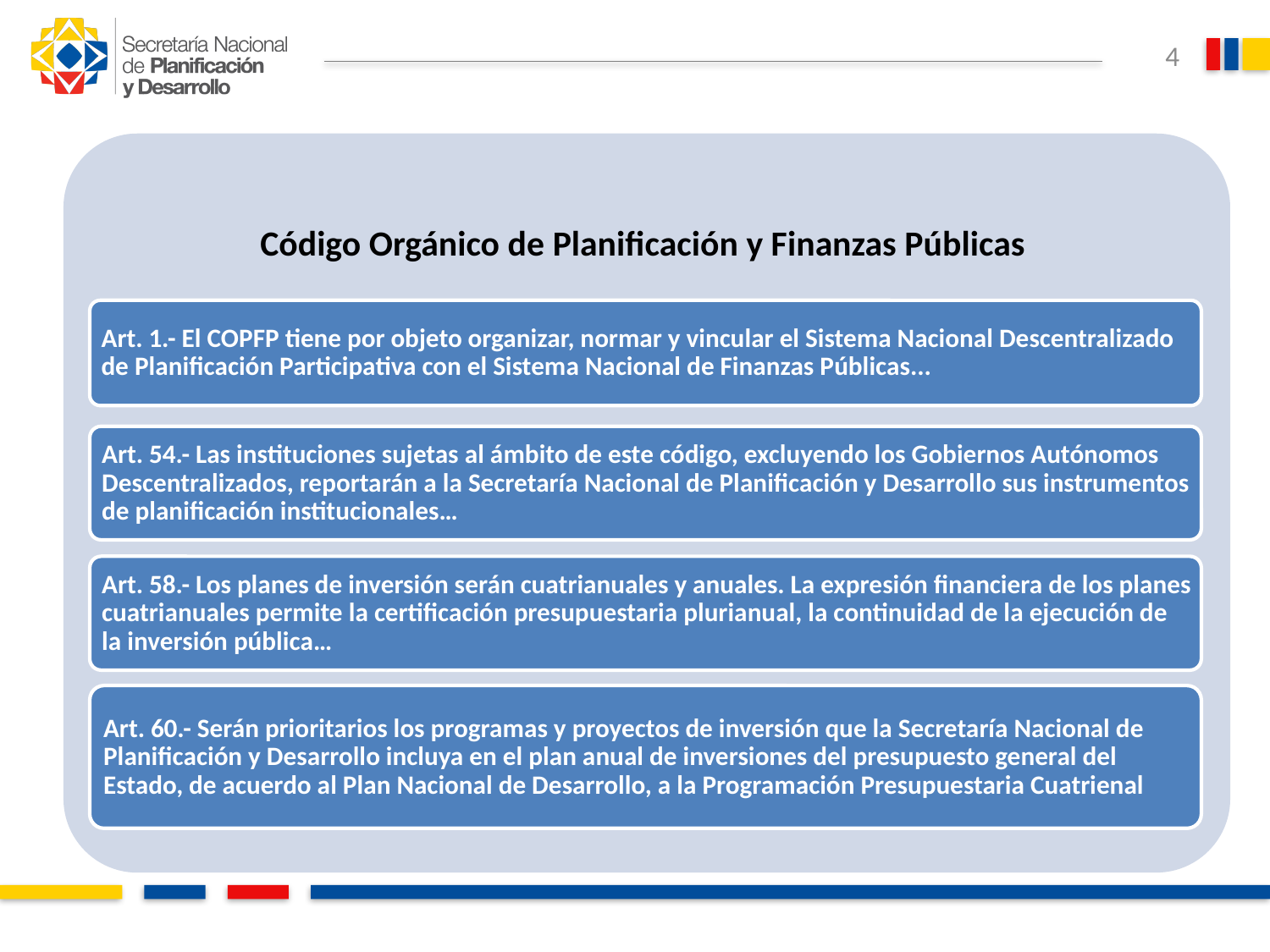

4
Código Orgánico de Planificación y Finanzas Públicas
Art. 1.- El COPFP tiene por objeto organizar, normar y vincular el Sistema Nacional Descentralizado de Planificación Participativa con el Sistema Nacional de Finanzas Públicas...
Art. 54.- Las instituciones sujetas al ámbito de este código, excluyendo los Gobiernos Autónomos Descentralizados, reportarán a la Secretaría Nacional de Planificación y Desarrollo sus instrumentos de planificación institucionales…
Art. 58.- Los planes de inversión serán cuatrianuales y anuales. La expresión financiera de los planes cuatrianuales permite la certificación presupuestaria plurianual, la continuidad de la ejecución de la inversión pública…
Art. 60.- Serán prioritarios los programas y proyectos de inversión que la Secretaría Nacional de Planificación y Desarrollo incluya en el plan anual de inversiones del presupuesto general del Estado, de acuerdo al Plan Nacional de Desarrollo, a la Programación Presupuestaria Cuatrienal